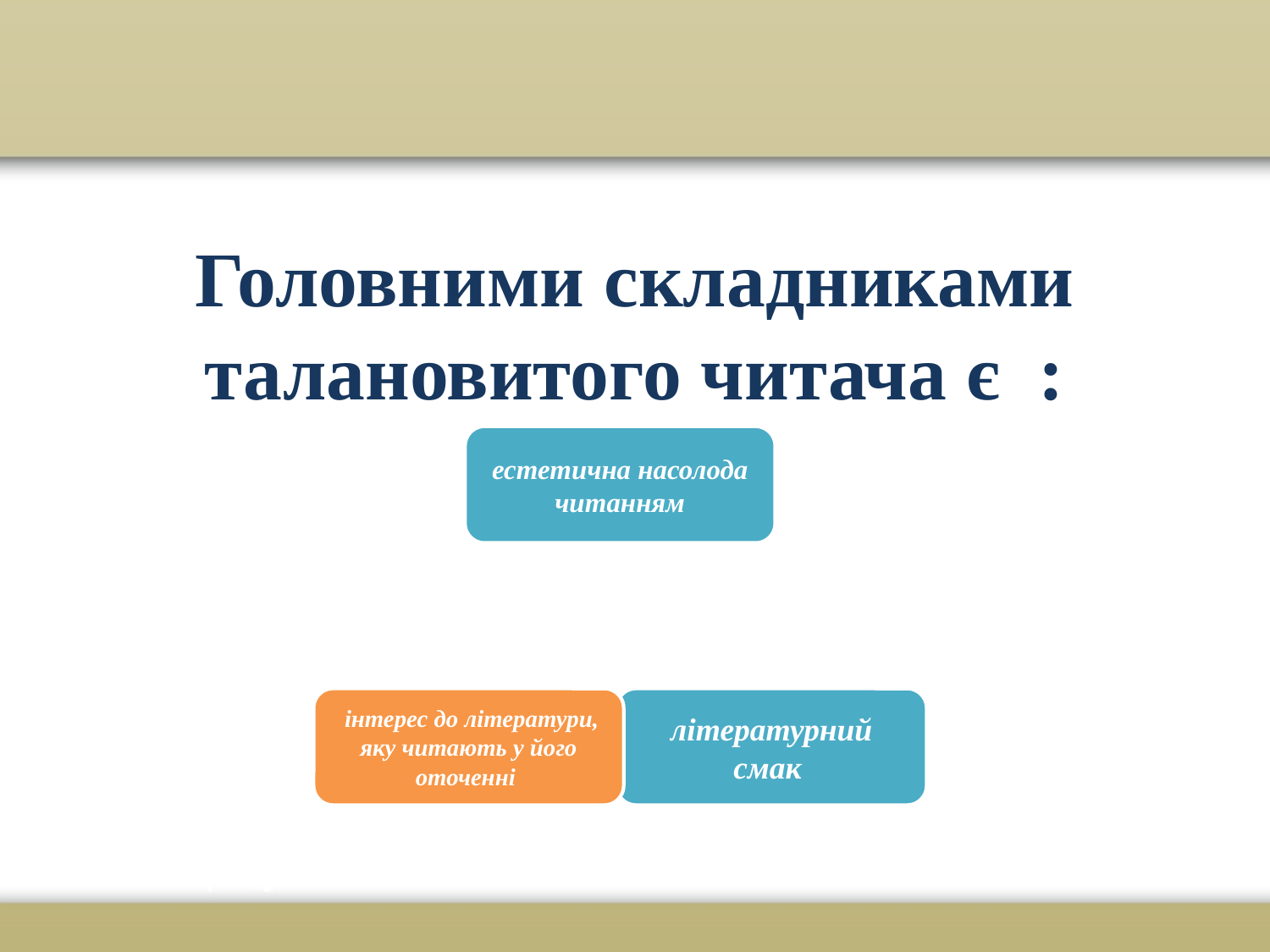

# Головними складниками талановитого читача є  :
естетична насолода читанням
літературний смак
 інтерес до літератури, яку читають у його оточенні